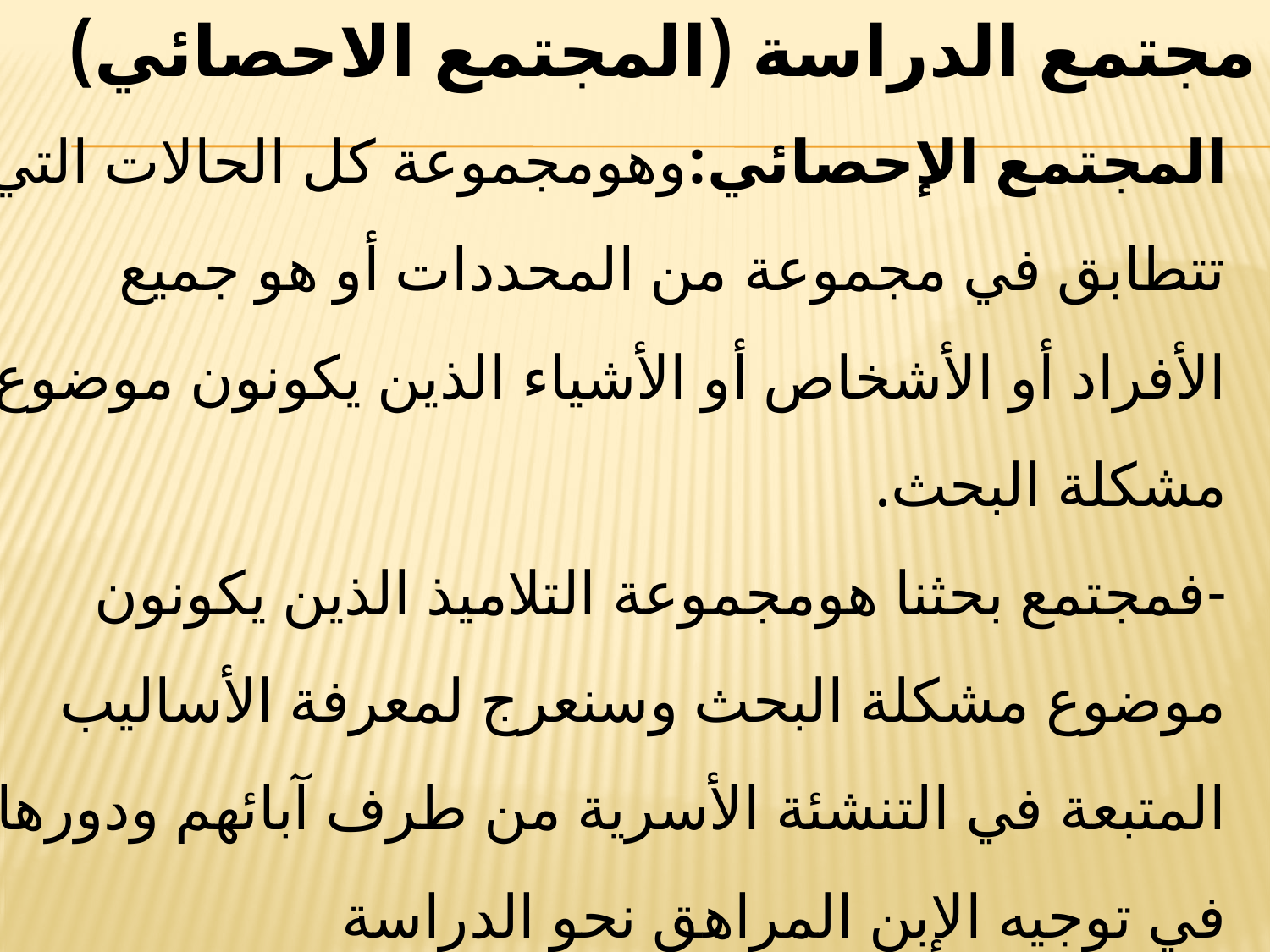

مجتمع الدراسة (المجتمع الاحصائي)
المجتمع الإحصائي:وهومجموعة كل الحالات التي تتطابق في مجموعة من المحددات أو هو جميع الأفراد أو الأشخاص أو الأشياء الذين يكونون موضوع مشكلة البحث.
-فمجتمع بحثنا هومجموعة التلاميذ الذين يكونون موضوع مشكلة البحث وسنعرج لمعرفة الأساليب المتبعة في التنشئة الأسرية من طرف آبائهم ودورها في توجيه الإبن المراهق نحو الدراسة